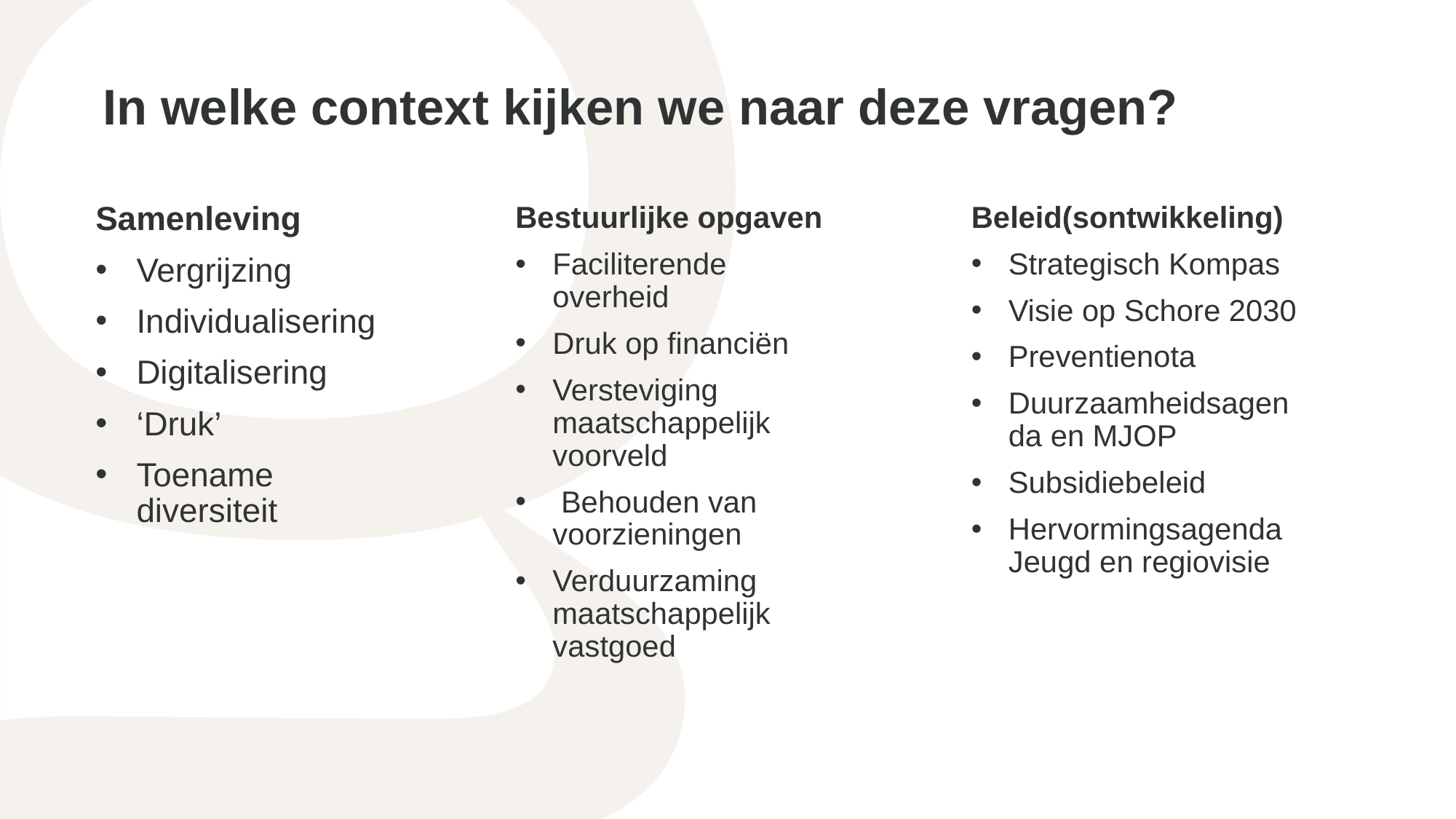

# In welke context kijken we naar deze vragen?
Samenleving
Vergrijzing
Individualisering
Digitalisering
‘Druk’
Toename diversiteit

Beleid(sontwikkeling)
Strategisch Kompas
Visie op Schore 2030
Preventienota
Duurzaamheidsagenda en MJOP
Subsidiebeleid
Hervormingsagenda Jeugd en regiovisie
Bestuurlijke opgaven
Faciliterende overheid
Druk op financiën
Versteviging maatschappelijk voorveld
 Behouden van voorzieningen
Verduurzaming maatschappelijk vastgoed